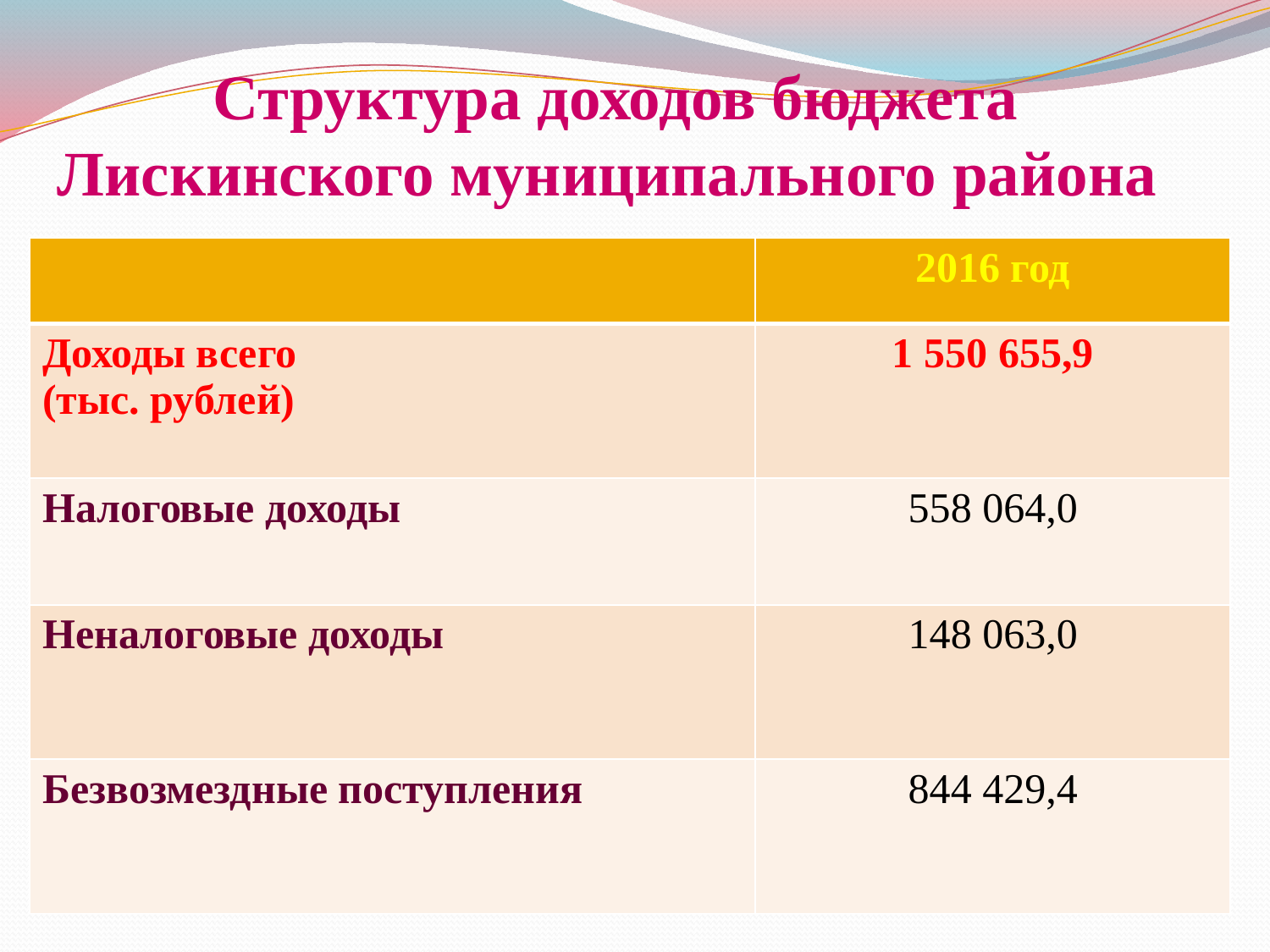

# Структура доходов бюджета Лискинского муниципального района
|  | 2016 год |
| --- | --- |
| Доходы всего (тыс. рублей) | 1 550 655,9 |
| Налоговые доходы | 558 064,0 |
| Неналоговые доходы | 148 063,0 |
| Безвозмездные поступления | 844 429,4 |